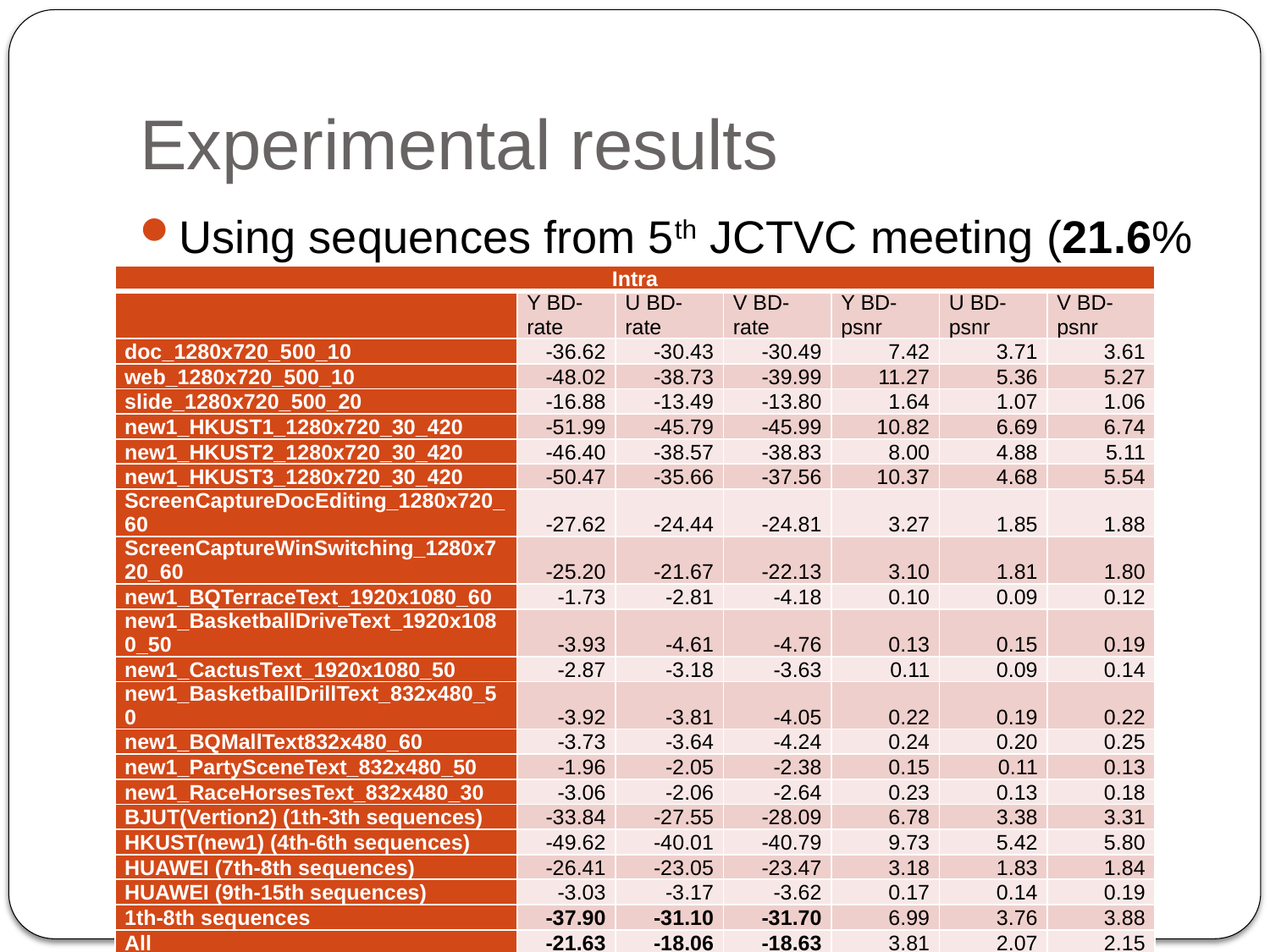

# Experimental results
Using sequences from 5th JCTVC meeting (21.6% bit saving)
| Intra |  |  |  |  |  |  |
| --- | --- | --- | --- | --- | --- | --- |
|  | Y BD-rate | U BD-rate | V BD-rate | Y BD-psnr | U BD-psnr | V BD-psnr |
| doc\_1280x720\_500\_10 | -36.62 | -30.43 | -30.49 | 7.42 | 3.71 | 3.61 |
| web\_1280x720\_500\_10 | -48.02 | -38.73 | -39.99 | 11.27 | 5.36 | 5.27 |
| slide\_1280x720\_500\_20 | -16.88 | -13.49 | -13.80 | 1.64 | 1.07 | 1.06 |
| new1\_HKUST1\_1280x720\_30\_420 | -51.99 | -45.79 | -45.99 | 10.82 | 6.69 | 6.74 |
| new1\_HKUST2\_1280x720\_30\_420 | -46.40 | -38.57 | -38.83 | 8.00 | 4.88 | 5.11 |
| new1\_HKUST3\_1280x720\_30\_420 | -50.47 | -35.66 | -37.56 | 10.37 | 4.68 | 5.54 |
| ScreenCaptureDocEditing\_1280x720\_60 | -27.62 | -24.44 | -24.81 | 3.27 | 1.85 | 1.88 |
| ScreenCaptureWinSwitching\_1280x720\_60 | -25.20 | -21.67 | -22.13 | 3.10 | 1.81 | 1.80 |
| new1\_BQTerraceText\_1920x1080\_60 | -1.73 | -2.81 | -4.18 | 0.10 | 0.09 | 0.12 |
| new1\_BasketballDriveText\_1920x1080\_50 | -3.93 | -4.61 | -4.76 | 0.13 | 0.15 | 0.19 |
| new1\_CactusText\_1920x1080\_50 | -2.87 | -3.18 | -3.63 | 0.11 | 0.09 | 0.14 |
| new1\_BasketballDrillText\_832x480\_50 | -3.92 | -3.81 | -4.05 | 0.22 | 0.19 | 0.22 |
| new1\_BQMallText832x480\_60 | -3.73 | -3.64 | -4.24 | 0.24 | 0.20 | 0.25 |
| new1\_PartySceneText\_832x480\_50 | -1.96 | -2.05 | -2.38 | 0.15 | 0.11 | 0.13 |
| new1\_RaceHorsesText\_832x480\_30 | -3.06 | -2.06 | -2.64 | 0.23 | 0.13 | 0.18 |
| BJUT(Vertion2) (1th-3th sequences) | -33.84 | -27.55 | -28.09 | 6.78 | 3.38 | 3.31 |
| HKUST(new1) (4th-6th sequences) | -49.62 | -40.01 | -40.79 | 9.73 | 5.42 | 5.80 |
| HUAWEI (7th-8th sequences) | -26.41 | -23.05 | -23.47 | 3.18 | 1.83 | 1.84 |
| HUAWEI (9th-15th sequences) | -3.03 | -3.17 | -3.62 | 0.17 | 0.14 | 0.19 |
| 1th-8th sequences | -37.90 | -31.10 | -31.70 | 6.99 | 3.76 | 3.88 |
| All | -21.63 | -18.06 | -18.63 | 3.81 | 2.07 | 2.15 |
| Enc Time[%] | 1.77 |  |  |  |  |  |
| Dec Time[%] | 0.94 |  |  |  |  |  |